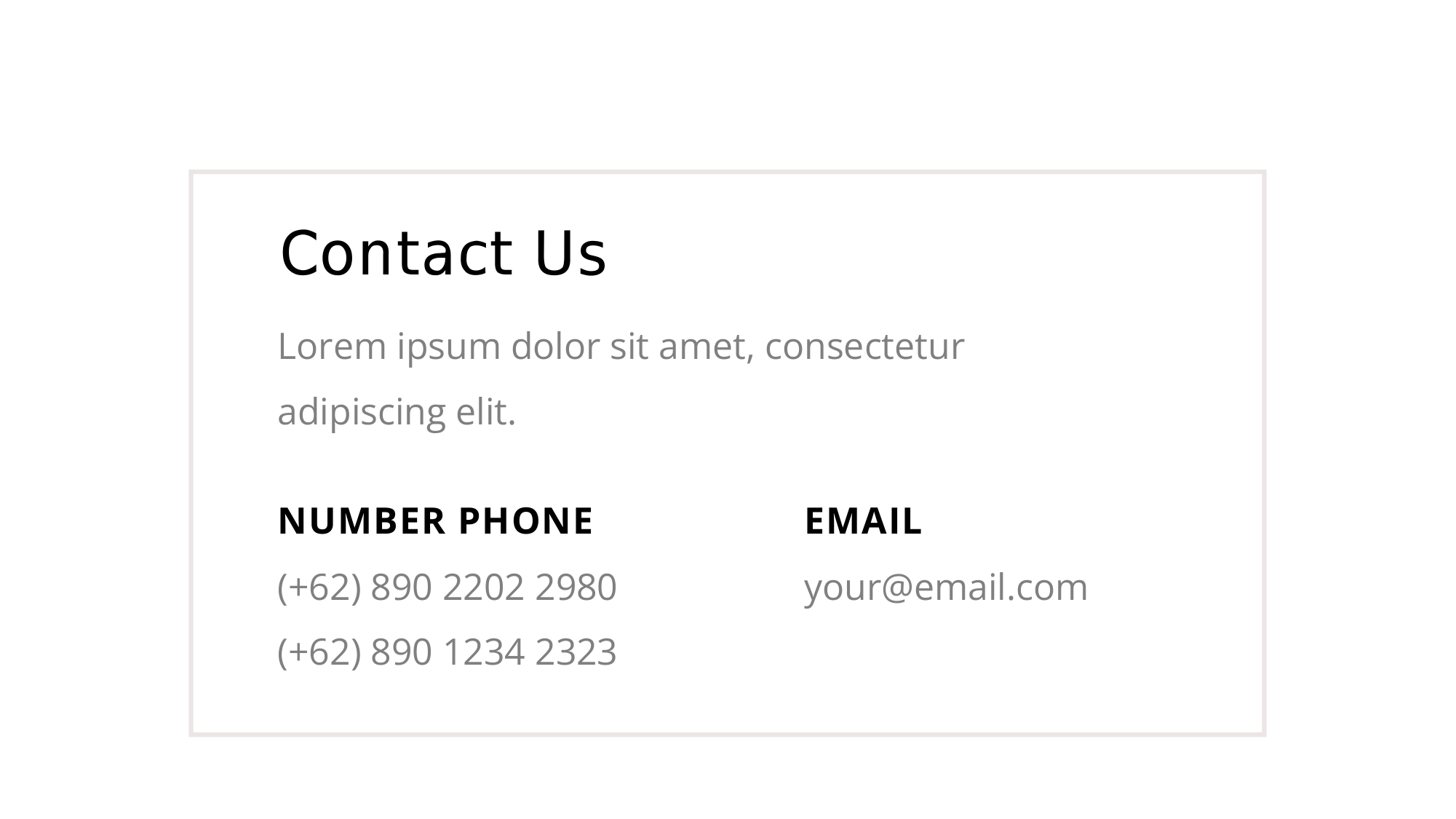

Contact Us
Lorem ipsum dolor sit amet, consectetur adipiscing elit.
NUMBER PHONE
EMAIL
(+62) 890 2202 2980
your@email.com
(+62) 890 1234 2323